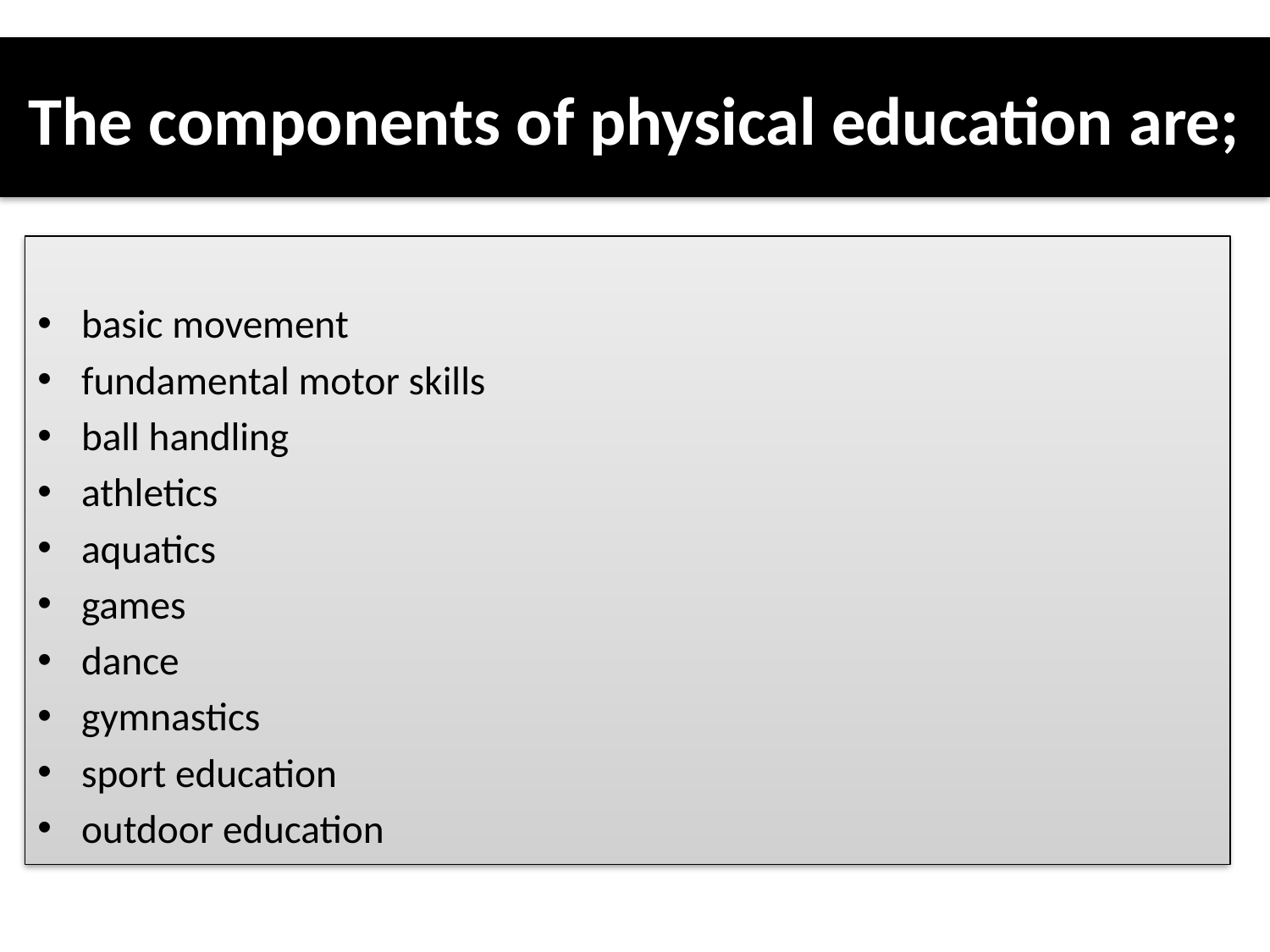

# The components of physical education are;

basic movement
fundamental motor skills
ball handling
athletics
aquatics
games
dance
gymnastics
sport education
outdoor education